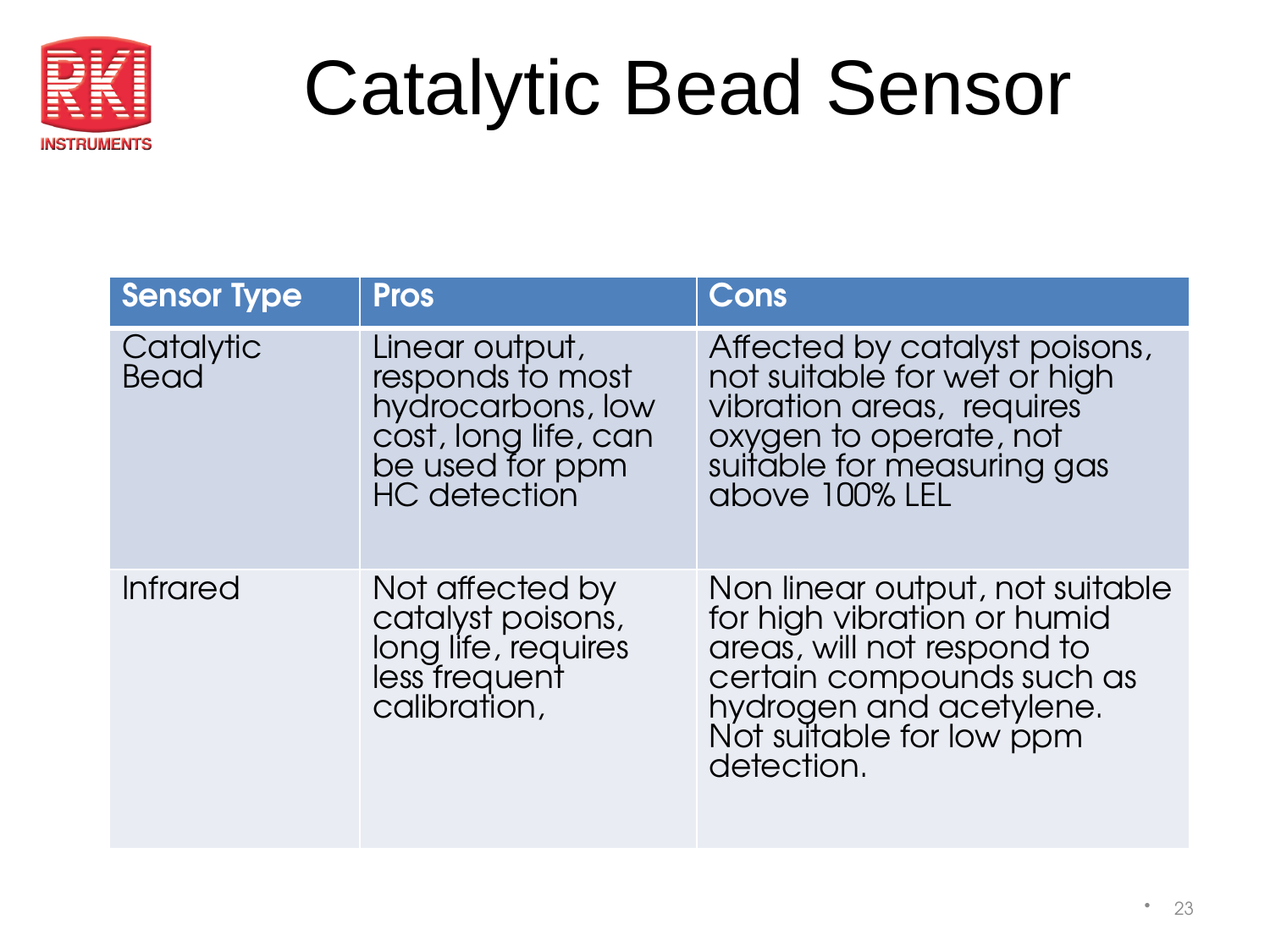

# Catalytic Bead Sensor
| Sensor Type | Pros | Cons |
| --- | --- | --- |
| Catalytic Bead | Linear output, responds to most hydrocarbons, low cost, long life, can be used for ppm HC detection | Affected by catalyst poisons, not suitable for wet or high vibration areas, requires oxygen to operate, not suitable for measuring gas above 100% LEL |
| Infrared | Not affected by catalyst poisons, long life, requires less frequent calibration, | Non linear output, not suitable for high vibration or humid areas, will not respond to certain compounds such as hydrogen and acetylene. Not suitable for low ppm detection. |
23